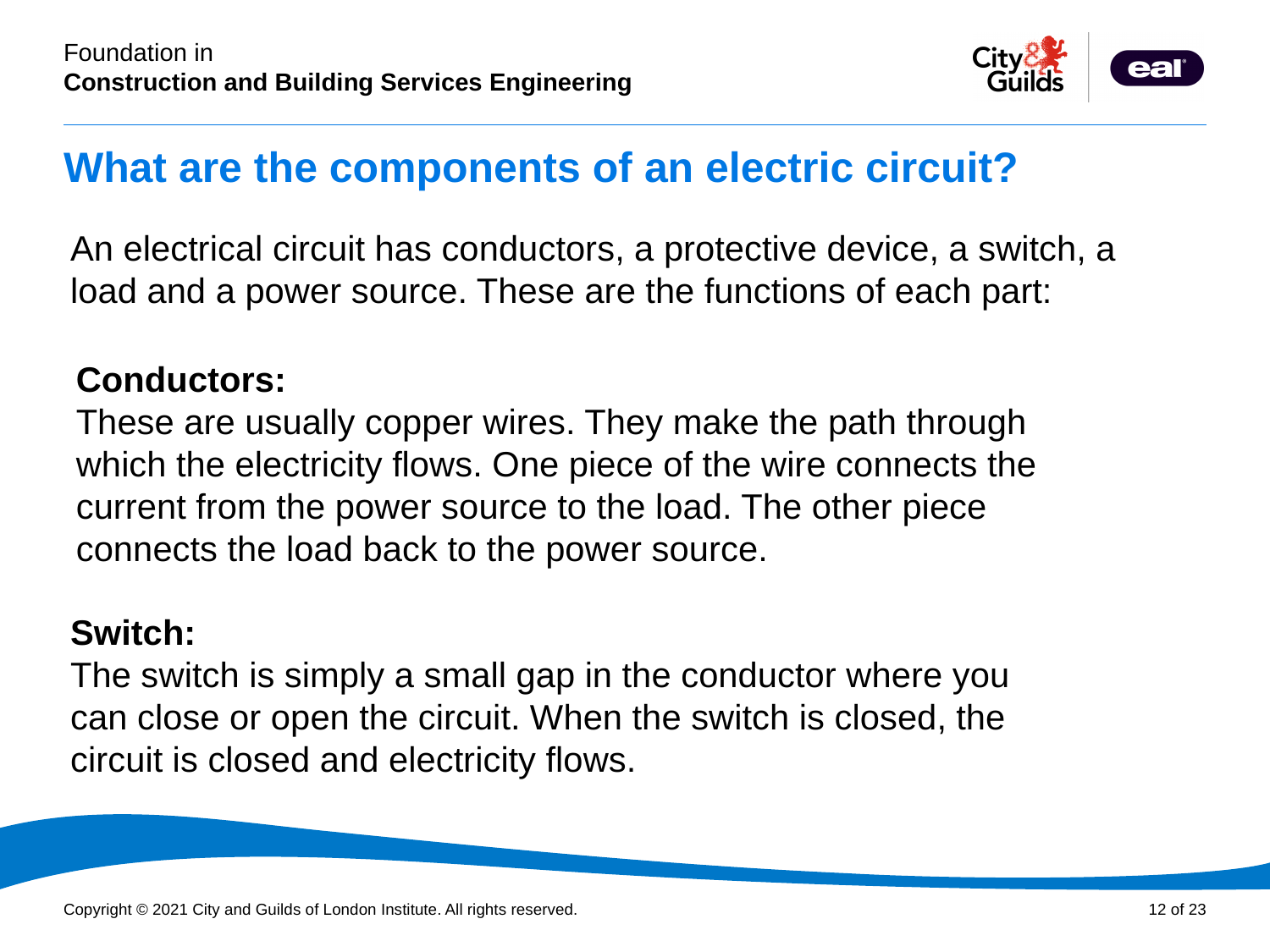

# What are the components of an electric circuit?
An electrical circuit has conductors, a protective device, a switch, a load and a power source. These are the functions of each part:
Conductors:
These are usually copper wires. They make the path through which the electricity flows. One piece of the wire connects the current from the power source to the load. The other piece connects the load back to the power source.
Switch:
The switch is simply a small gap in the conductor where you can close or open the circuit. When the switch is closed, the circuit is closed and electricity flows.